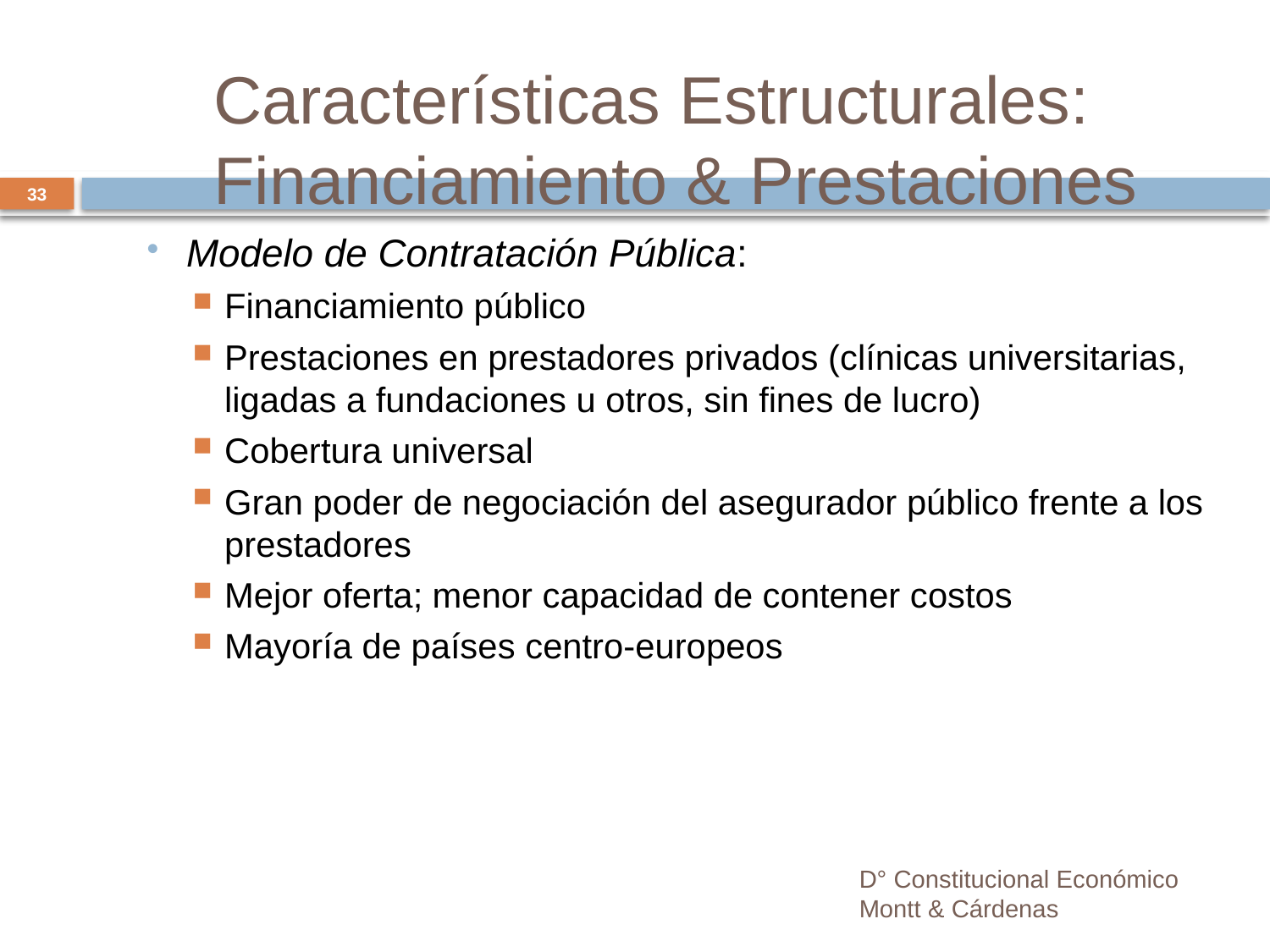

# Características Estructurales: Financiamiento & Prestaciones
33
Modelo de Contratación Pública:
Financiamiento público
Prestaciones en prestadores privados (clínicas universitarias, ligadas a fundaciones u otros, sin fines de lucro)
Cobertura universal
Gran poder de negociación del asegurador público frente a los prestadores
Mejor oferta; menor capacidad de contener costos
Mayoría de países centro-europeos
D° Constitucional Económico Montt & Cárdenas